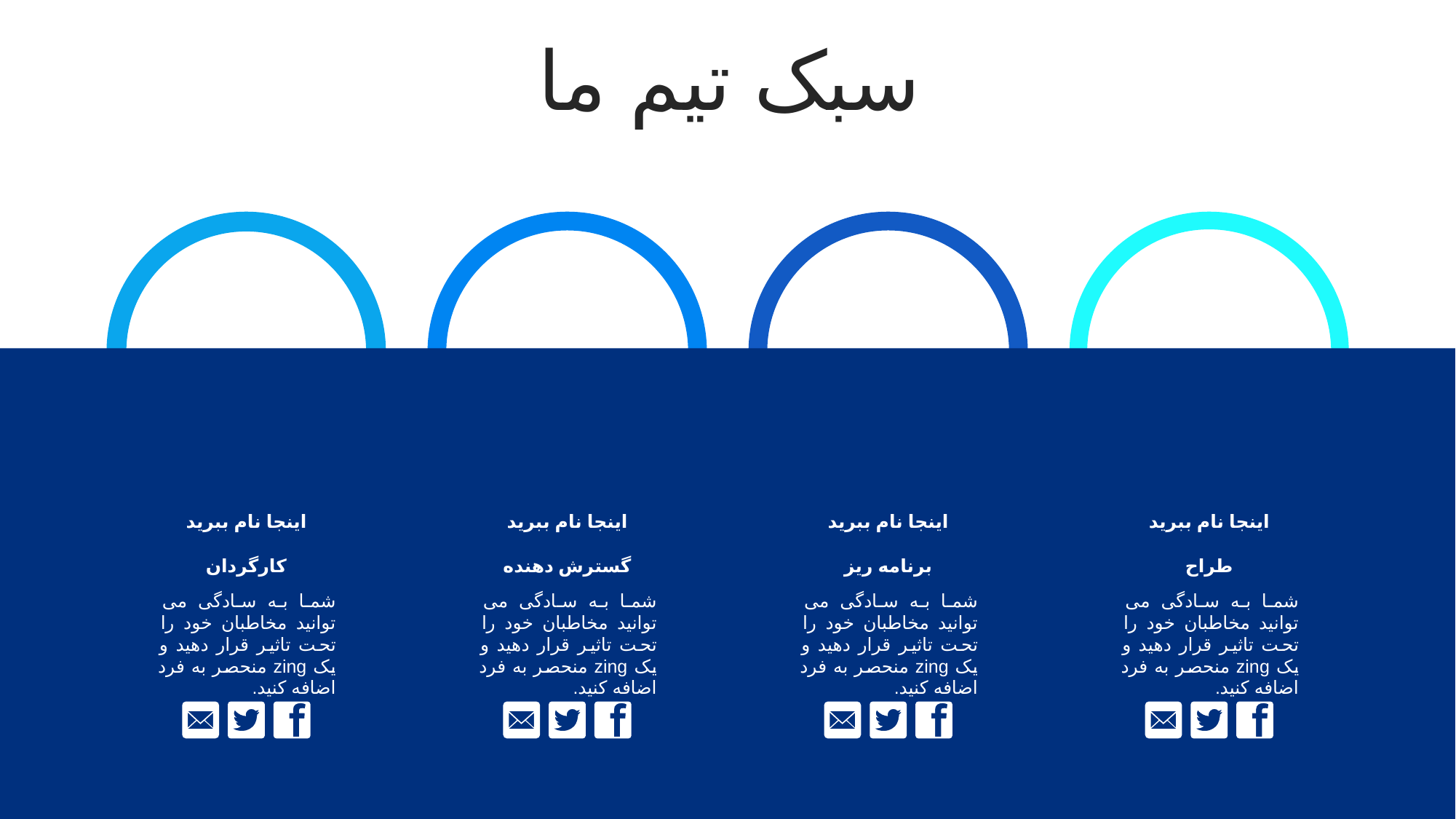

سبک تیم ما

اینجا نام ببرید
کارگردان
شما به سادگی می توانید مخاطبان خود را تحت تاثیر قرار دهید و یک zing منحصر به فرد اضافه کنید.

اینجا نام ببرید
گسترش دهنده
شما به سادگی می توانید مخاطبان خود را تحت تاثیر قرار دهید و یک zing منحصر به فرد اضافه کنید.

اینجا نام ببرید
برنامه ریز
شما به سادگی می توانید مخاطبان خود را تحت تاثیر قرار دهید و یک zing منحصر به فرد اضافه کنید.

اینجا نام ببرید
طراح
شما به سادگی می توانید مخاطبان خود را تحت تاثیر قرار دهید و یک zing منحصر به فرد اضافه کنید.